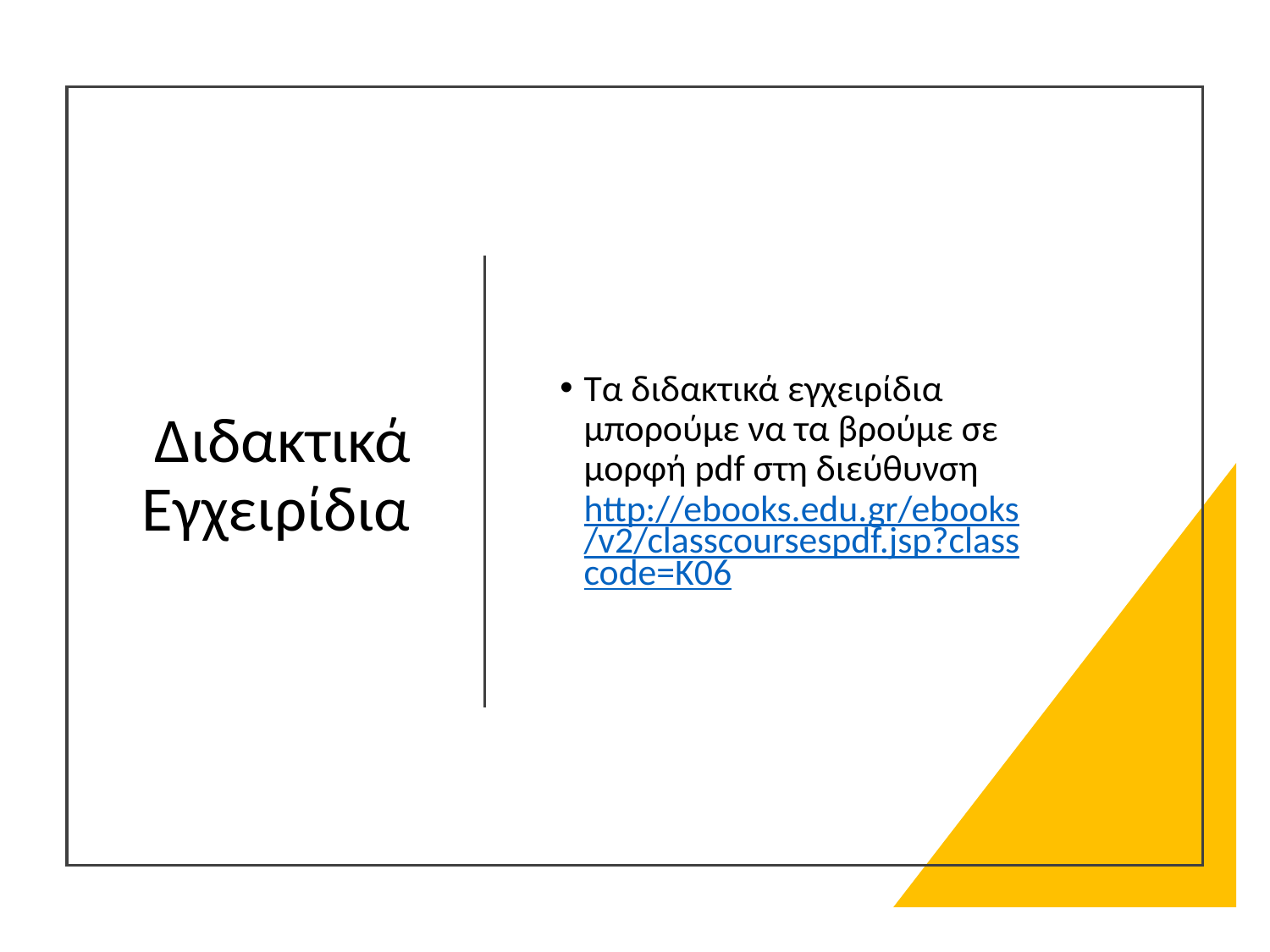

# Διδακτικά Εγχειρίδια
Τα διδακτικά εγχειρίδια μπορούμε να τα βρούμε σε μορφή pdf στη διεύθυνση http://ebooks.edu.gr/ebooks/v2/classcoursespdf.jsp?classcode=K06